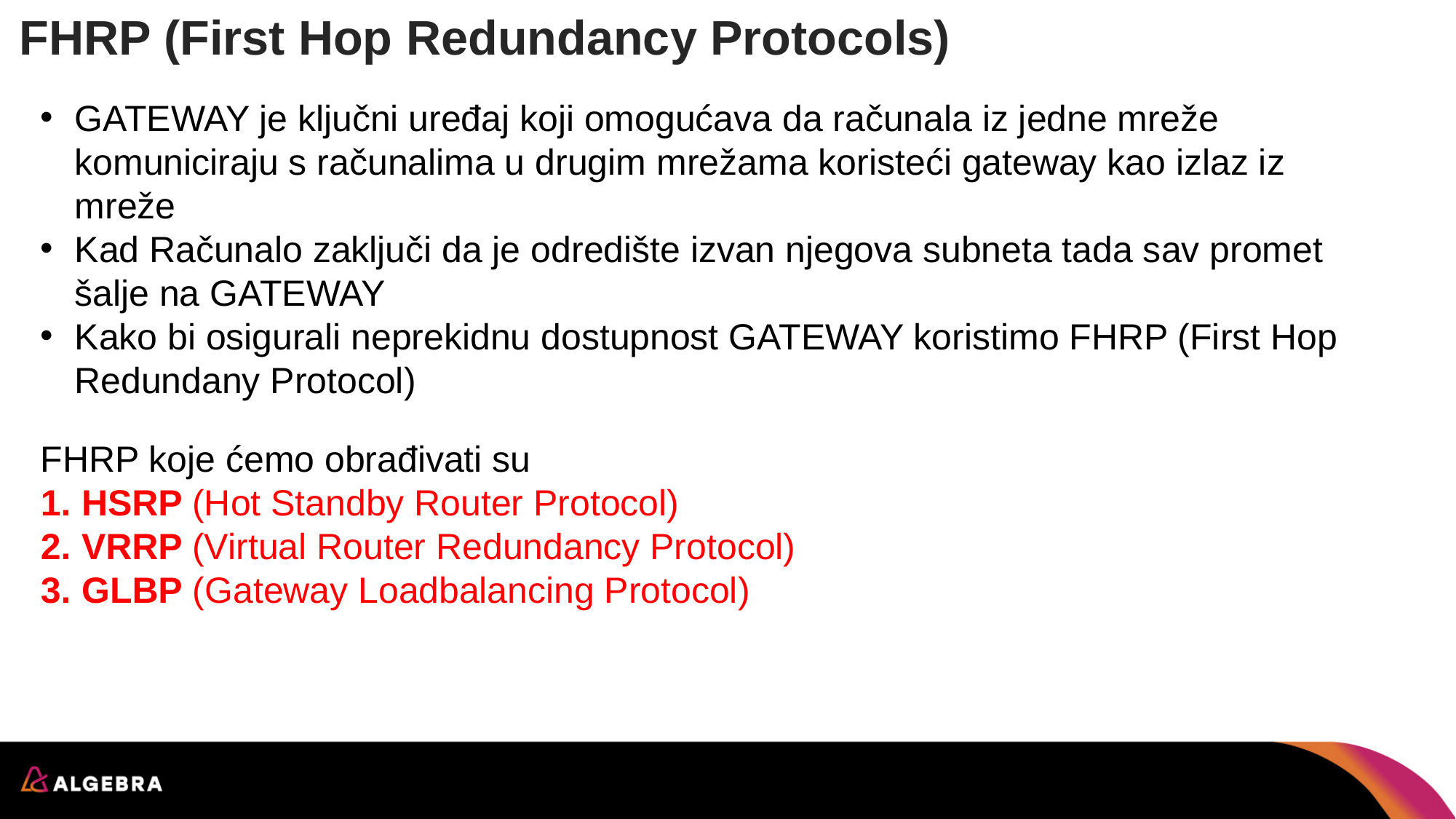

# FHRP (First Hop Redundancy Protocols)
GATEWAY je ključni uređaj koji omogućava da računala iz jedne mreže komuniciraju s računalima u drugim mrežama koristeći gateway kao izlaz iz mreže
Kad Računalo zaključi da je odredište izvan njegova subneta tada sav promet šalje na GATEWAY
Kako bi osigurali neprekidnu dostupnost GATEWAY koristimo FHRP (First Hop Redundany Protocol)
FHRP koje ćemo obrađivati su
HSRP (Hot Standby Router Protocol)
VRRP (Virtual Router Redundancy Protocol)
GLBP (Gateway Loadbalancing Protocol)